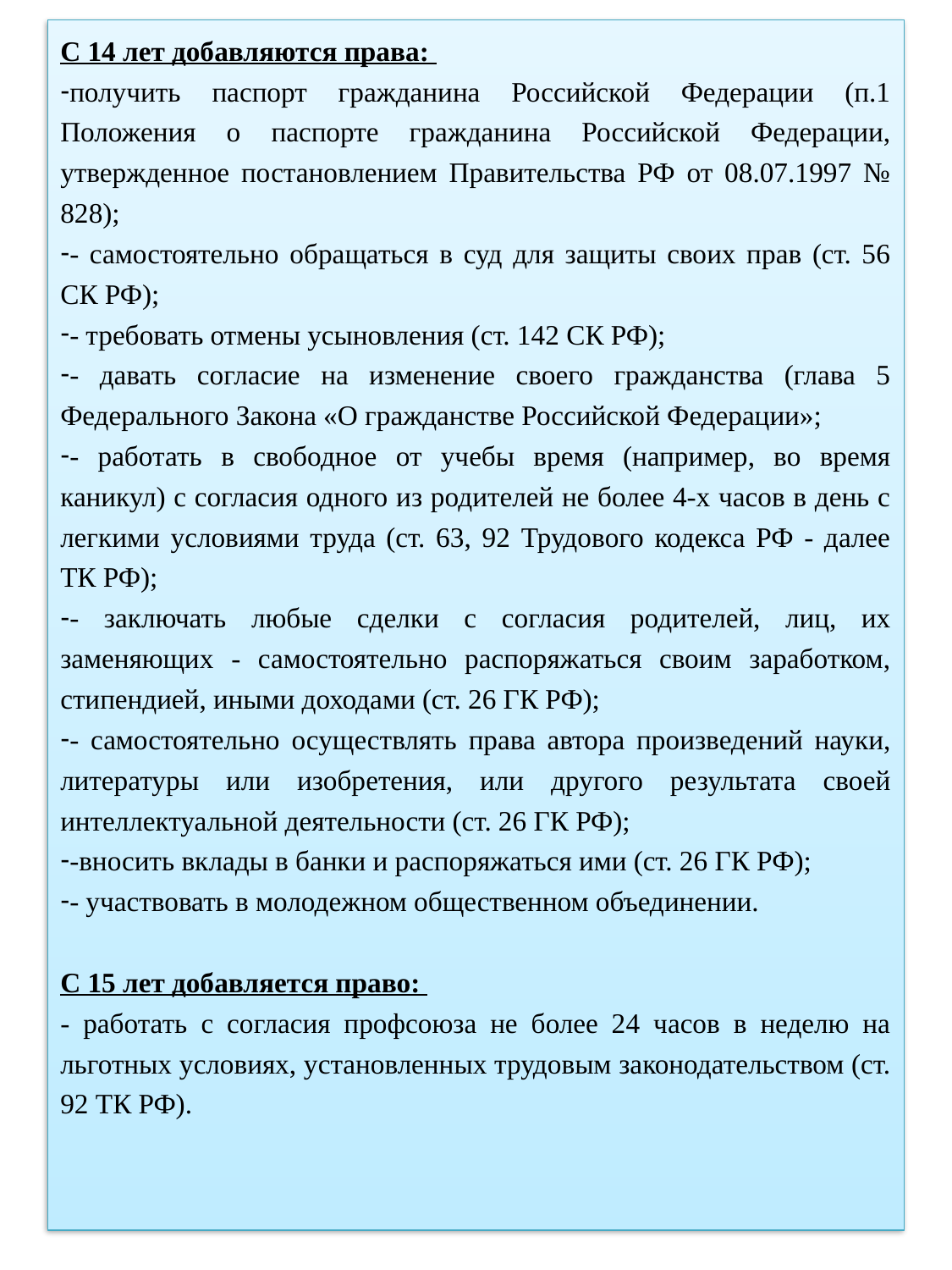

С 14 лет добавляются права:
получить паспорт гражданина Российской Федерации (п.1 Положения о паспорте гражданина Российской Федерации, утвержденное постановлением Правительства РФ от 08.07.1997 № 828);
- самостоятельно обращаться в суд для защиты своих прав (ст. 56 СК РФ);
- требовать отмены усыновления (ст. 142 СК РФ);
- давать согласие на изменение своего гражданства (глава 5 Федерального Закона «О гражданстве Российской Федерации»;
- работать в свободное от учебы время (например, во время каникул) с согласия одного из родителей не более 4-х часов в день с легкими условиями труда (ст. 63, 92 Трудового кодекса РФ - далее ТК РФ);
- заключать любые сделки с согласия родителей, лиц, их заменяющих - самостоятельно распоряжаться своим заработком, стипендией, иными доходами (ст. 26 ГК РФ);
- самостоятельно осуществлять права автора произведений науки, литературы или изобретения, или другого результата своей интеллектуальной деятельности (ст. 26 ГК РФ);
-вносить вклады в банки и распоряжаться ими (ст. 26 ГК РФ);
- участвовать в молодежном общественном объединении.

С 15 лет добавляется право:
- работать с согласия профсоюза не более 24 часов в неделю на льготных условиях, установленных трудовым законодательством (ст. 92 ТК РФ).